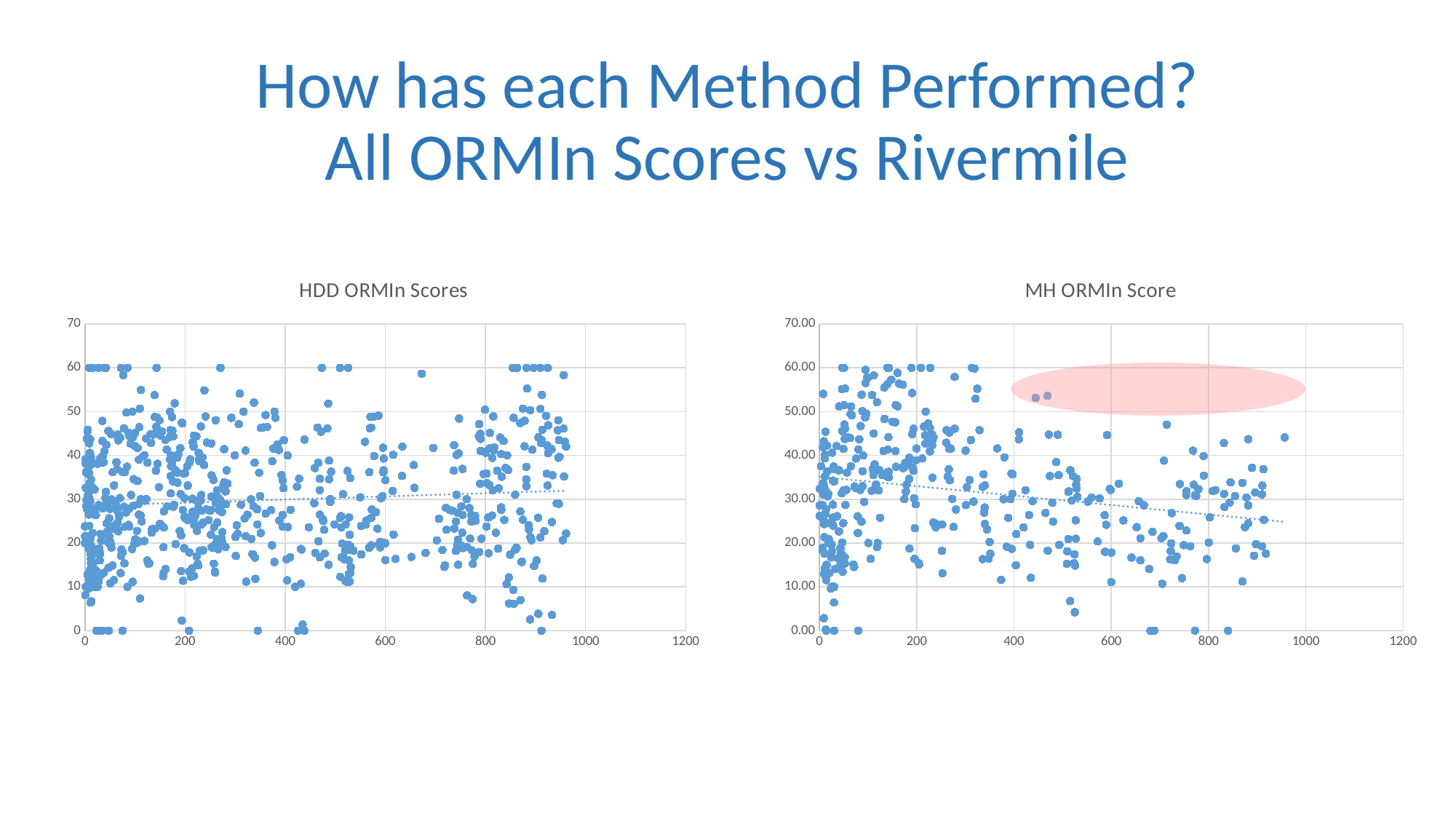

# How has each Method Performed? All ORMIn Scores vs Rivermile

### Chart: HDD ORMIn Scores

| Category |  |
|---|---|

### Chart: MH ORMIn Score

| Category | ORMIn Score |
|---|---|